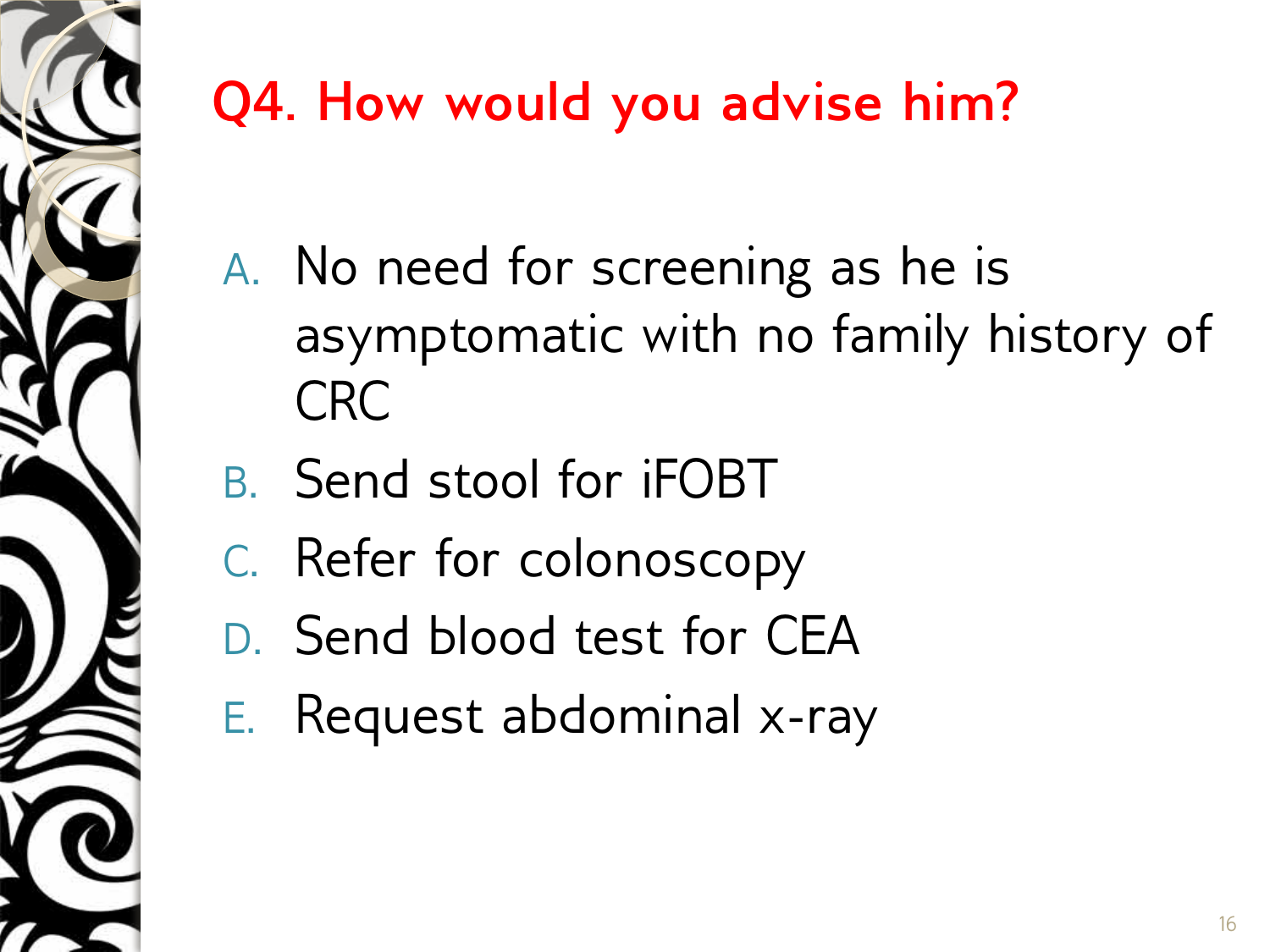

# Q4. How would you advise him?
No need for screening as he is asymptomatic with no family history of CRC
Send stool for iFOBT
Refer for colonoscopy
Send blood test for CEA
Request abdominal x-ray
16